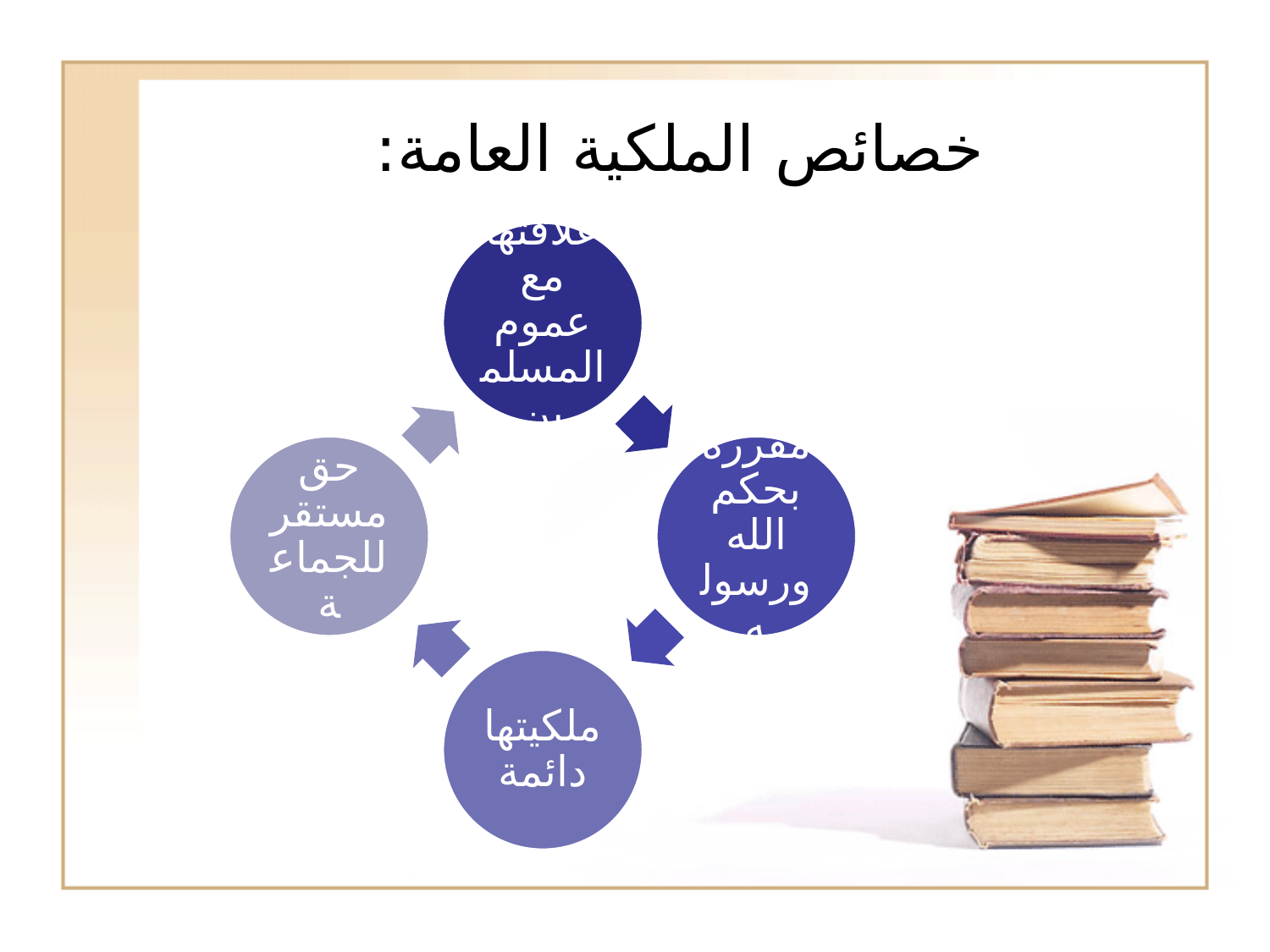

# خصائص الملكية العامة:
علاقتها مع عموم المسلمين

مقررة بحكم الله ورسوله

ملكيتها دائمة

حق مستقر للجماعة